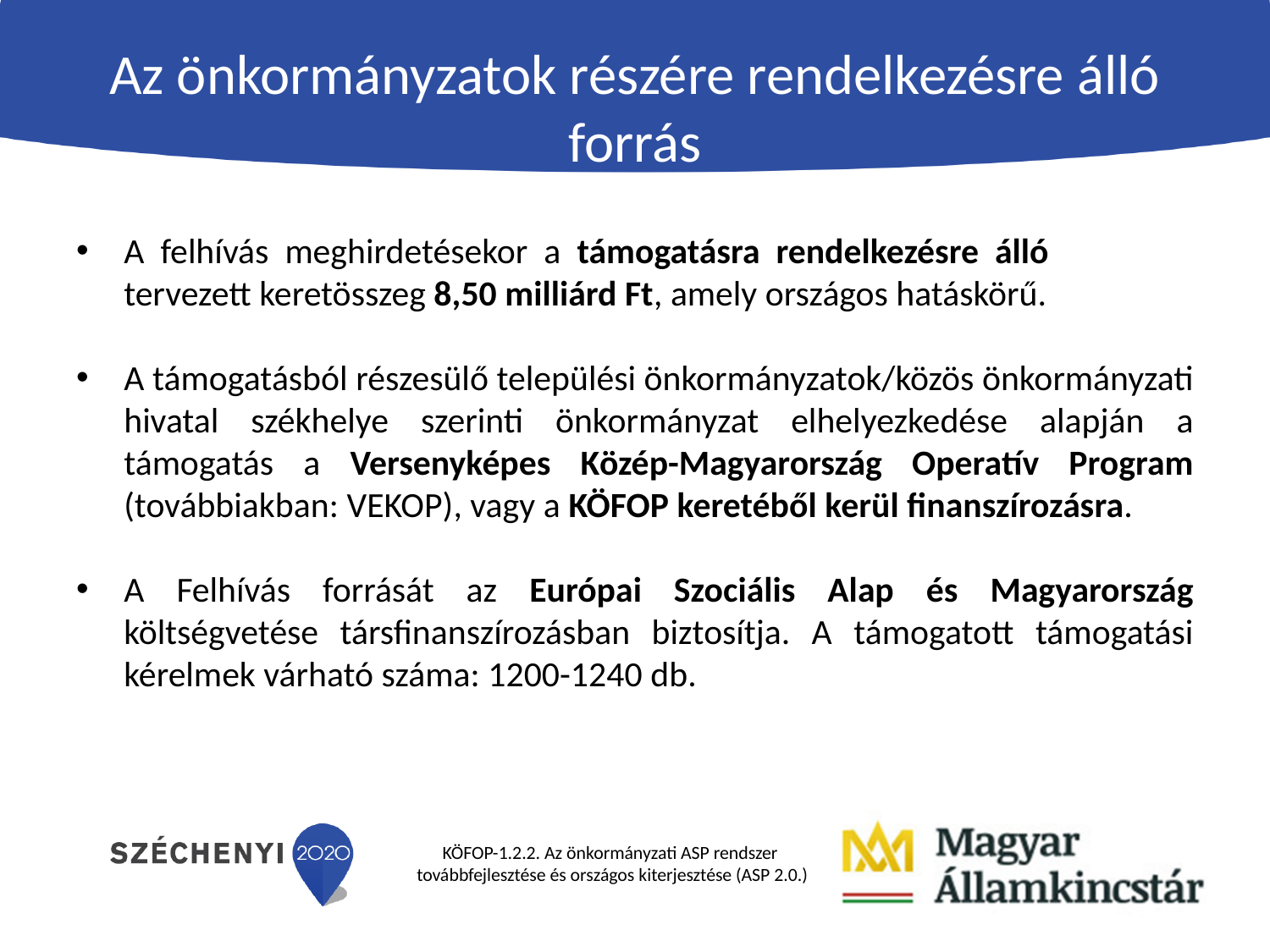

# Az önkormányzatok részére rendelkezésre álló forrás
A felhívás meghirdetésekor a támogatásra rendelkezésre álló          tervezett keretösszeg 8,50 milliárd Ft, amely országos hatáskörű.

A támogatásból részesülő települési önkormányzatok/közös önkormányzati hivatal székhelye szerinti önkormányzat elhelyezkedése alapján a támogatás a Versenyképes Közép-Magyarország Operatív Program (továbbiakban: VEKOP), vagy a KÖFOP keretéből kerül finanszírozásra.

A Felhívás forrását az Európai Szociális Alap és Magyarország költségvetése társfinanszírozásban biztosítja. A támogatott támogatási kérelmek várható száma: 1200-1240 db.